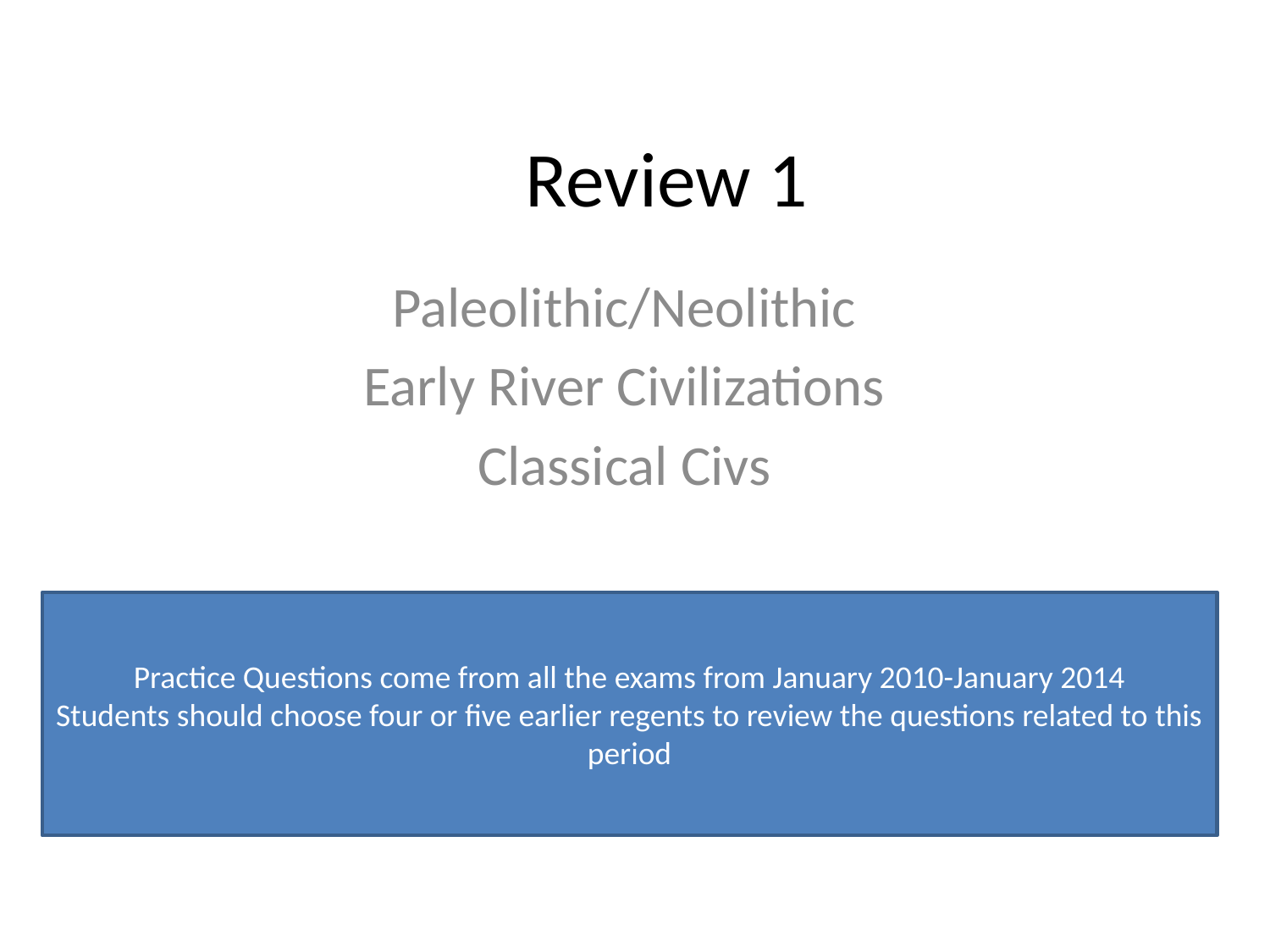

# Review 1
Paleolithic/Neolithic
Early River Civilizations
Classical Civs
Practice Questions come from all the exams from January 2010-January 2014
Students should choose four or five earlier regents to review the questions related to this period